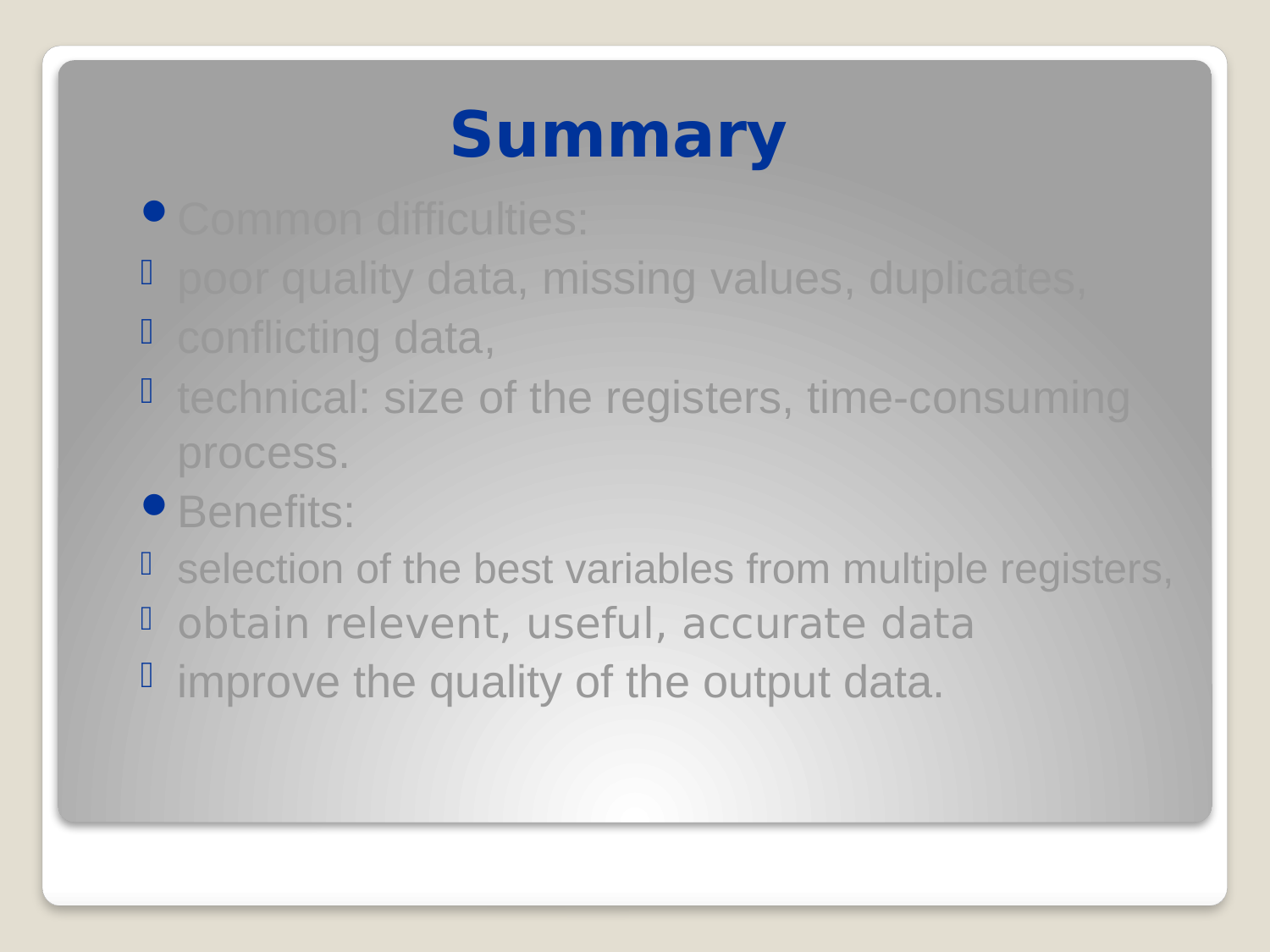

# Summary
Common difficulties:
poor quality data, missing values, duplicates,
conflicting data,
technical: size of the registers, time-consuming process.
Benefits:
selection of the best variables from multiple registers,
obtain relevent, useful, accurate data
improve the quality of the output data.